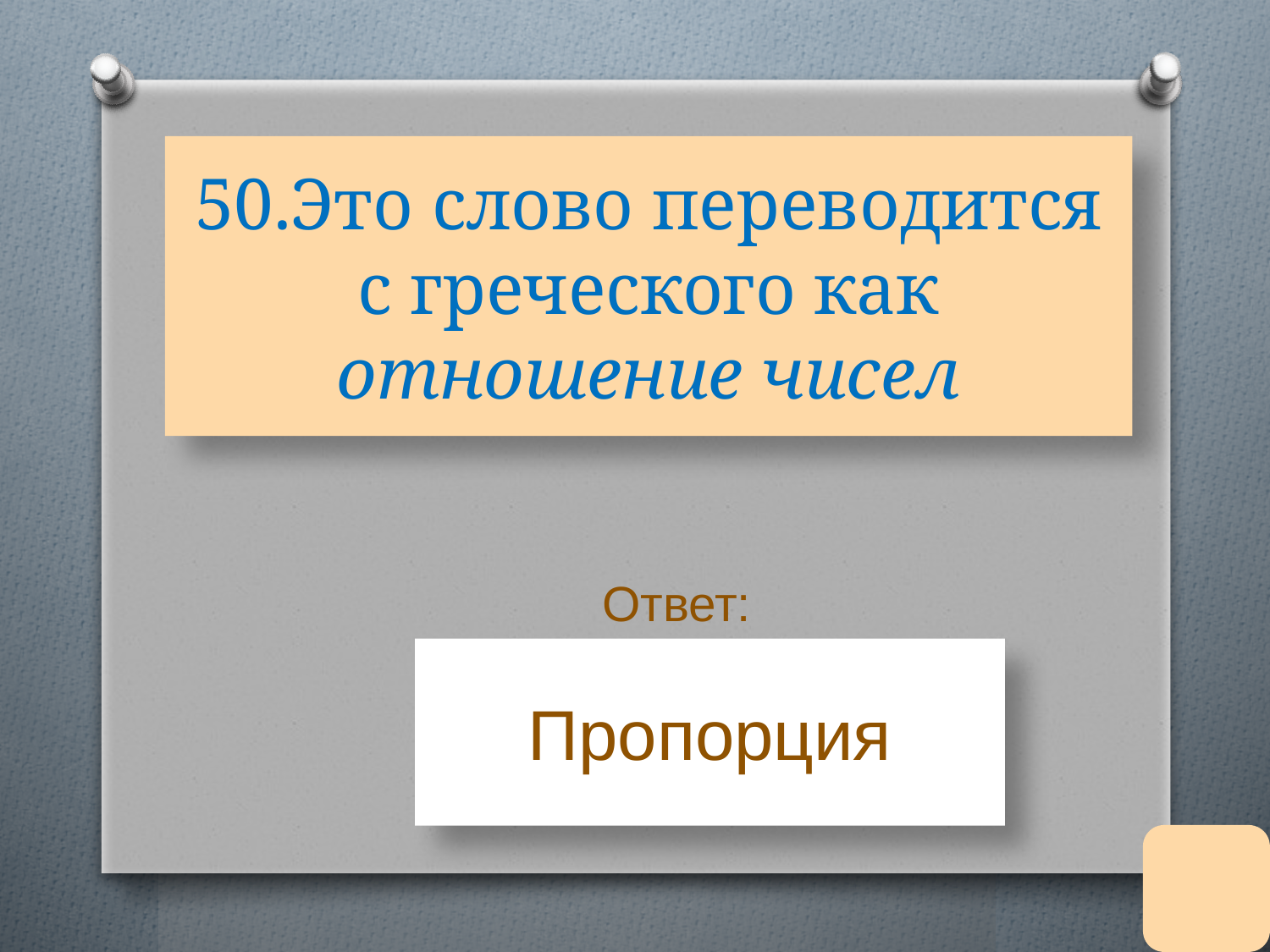

# 50.Это слово переводится с греческого как отношение чисел

Ответ:
Пропорция